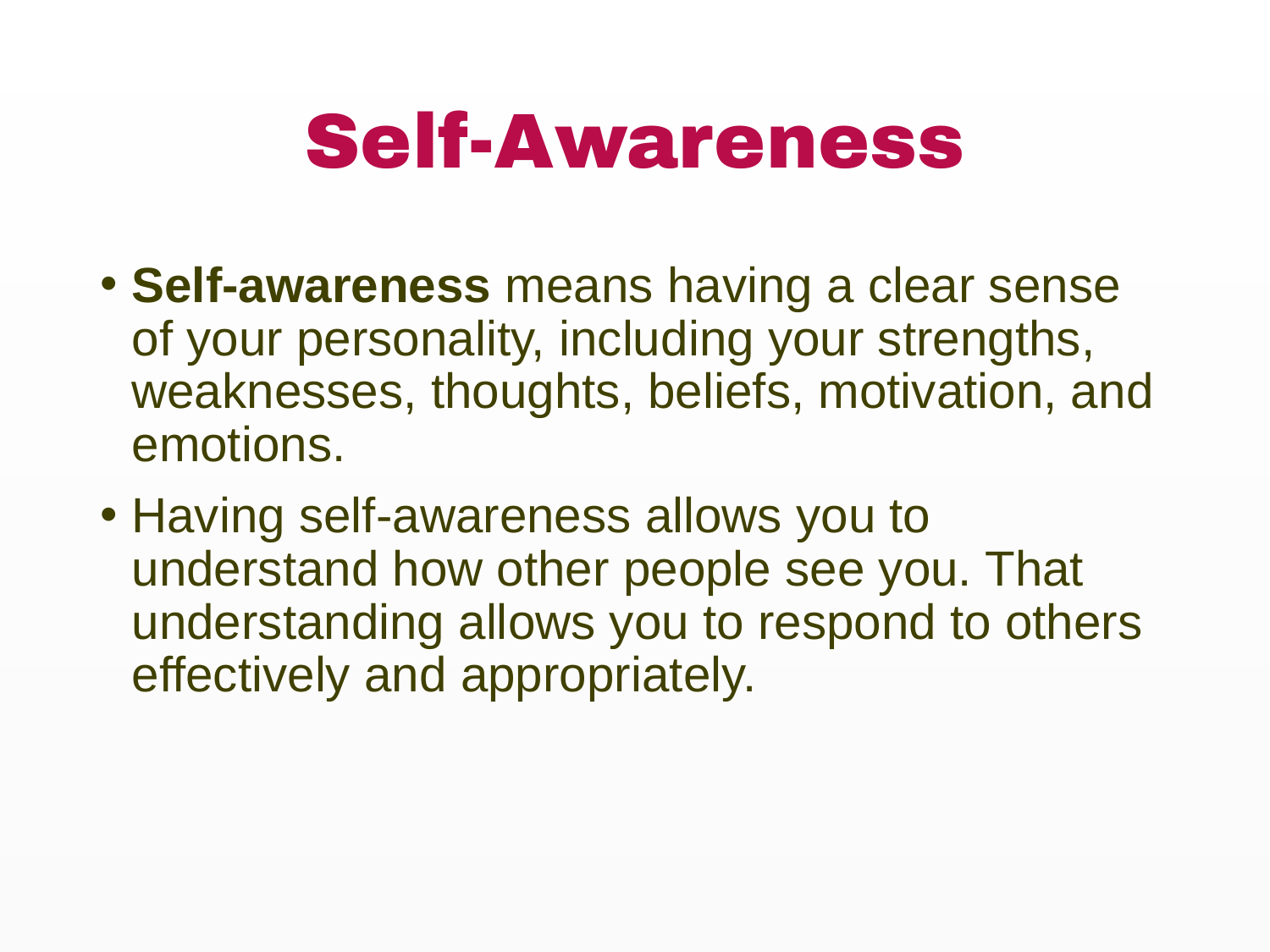

# Self-Awareness
Self-awareness means having a clear sense of your personality, including your strengths, weaknesses, thoughts, beliefs, motivation, and emotions.
Having self-awareness allows you to understand how other people see you. That understanding allows you to respond to others effectively and appropriately.